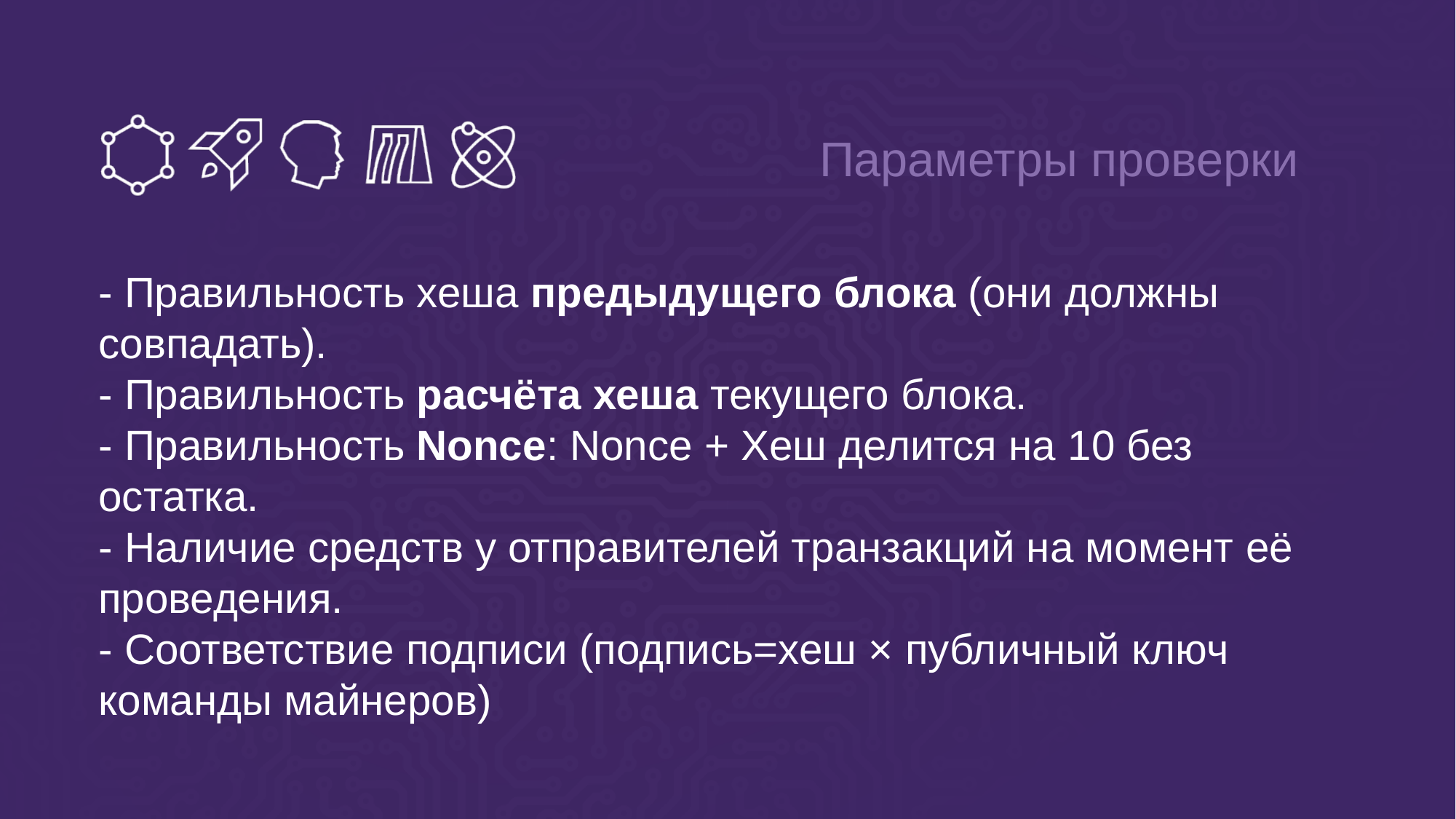

Параметры проверки
- Правильность хеша предыдущего блока (они должны совпадать).
- Правильность расчёта хеша текущего блока.
- Правильность Nonce: Nonce + Хеш делится на 10 без остатка.
- Наличие средств у отправителей транзакций на момент её проведения.
- Соответствие подписи (подпись=хеш × публичный ключ команды майнеров)